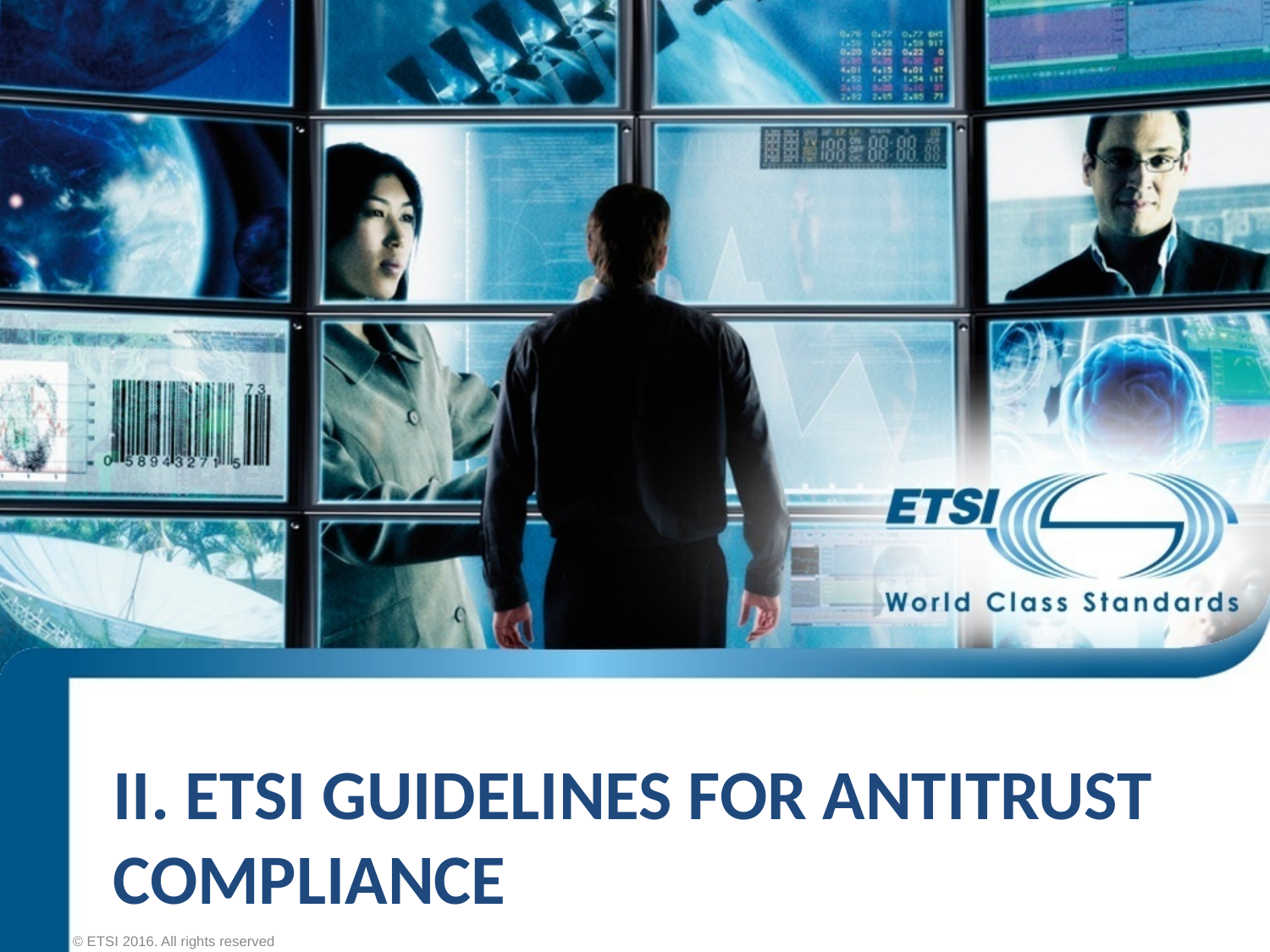

# II. ETSI Guidelines for Antitrust Compliance
© ETSI 2016. All rights reserved